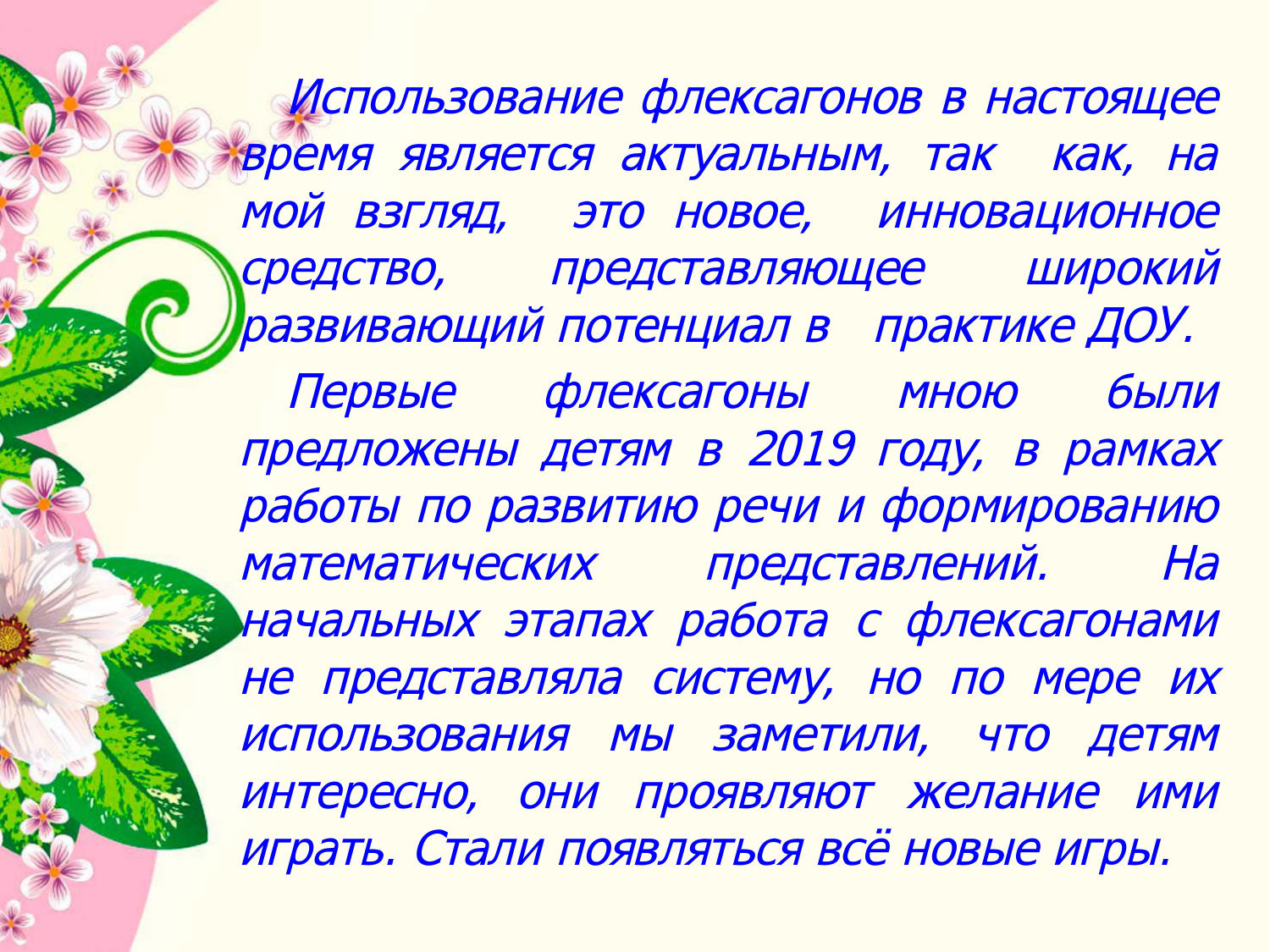

Использование флексагонов в настоящее время является актуальным, так  как, на мой взгляд,  это новое,  инновационное средство, представляющее широкий развивающий потенциал в   практике ДОУ.
Первые флексагоны мною были предложены детям в 2019 году, в рамках работы по развитию речи и формированию математических представлений. На начальных этапах работа с флексагонами не представляла систему, но по мере их использования мы заметили, что детям интересно, они проявляют желание ими играть. Стали появляться всё новые игры.